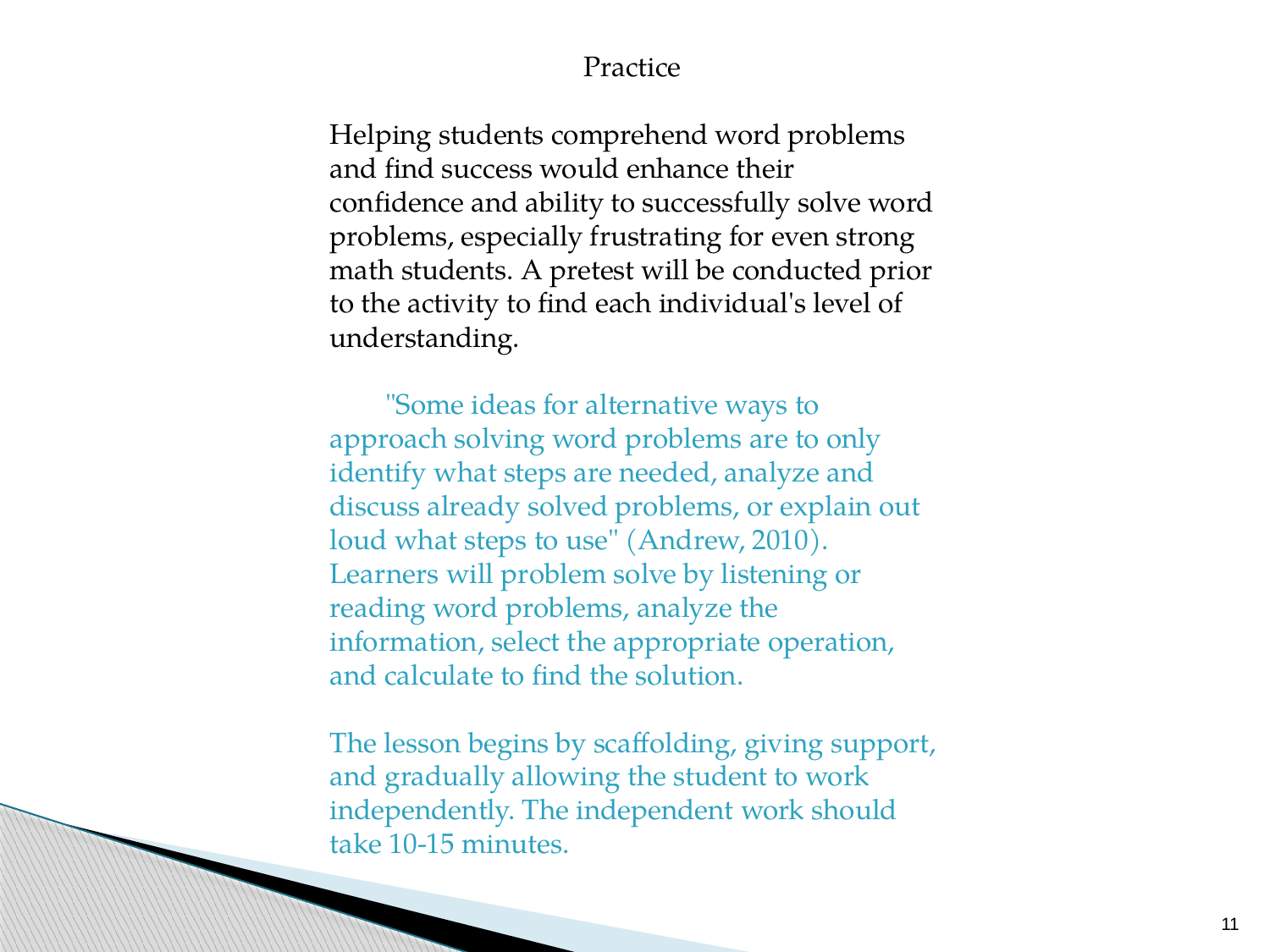

Practice
Helping students comprehend word problems and find success would enhance their confidence and ability to successfully solve word problems, especially frustrating for even strong math students. A pretest will be conducted prior to the activity to find each individual's level of understanding.
        "Some ideas for alternative ways to approach solving word problems are to only identify what steps are needed, analyze and discuss already solved problems, or explain out loud what steps to use" (Andrew, 2010).  Learners will problem solve by listening or reading word problems, analyze the information, select the appropriate operation, and calculate to find the solution.
The lesson begins by scaffolding, giving support, and gradually allowing the student to work independently. The independent work should take 10-15 minutes.

11